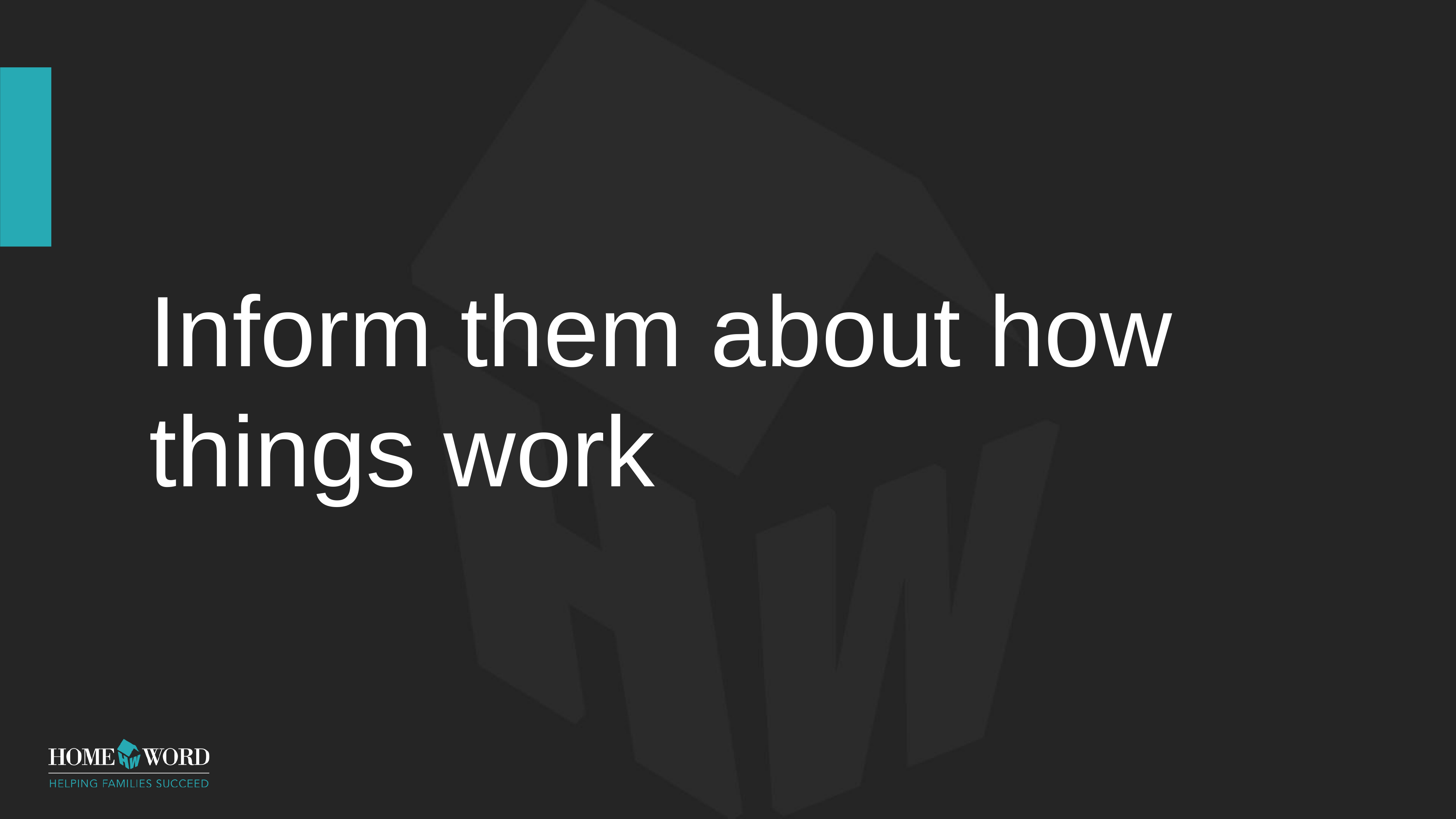

# Inform them about how things work